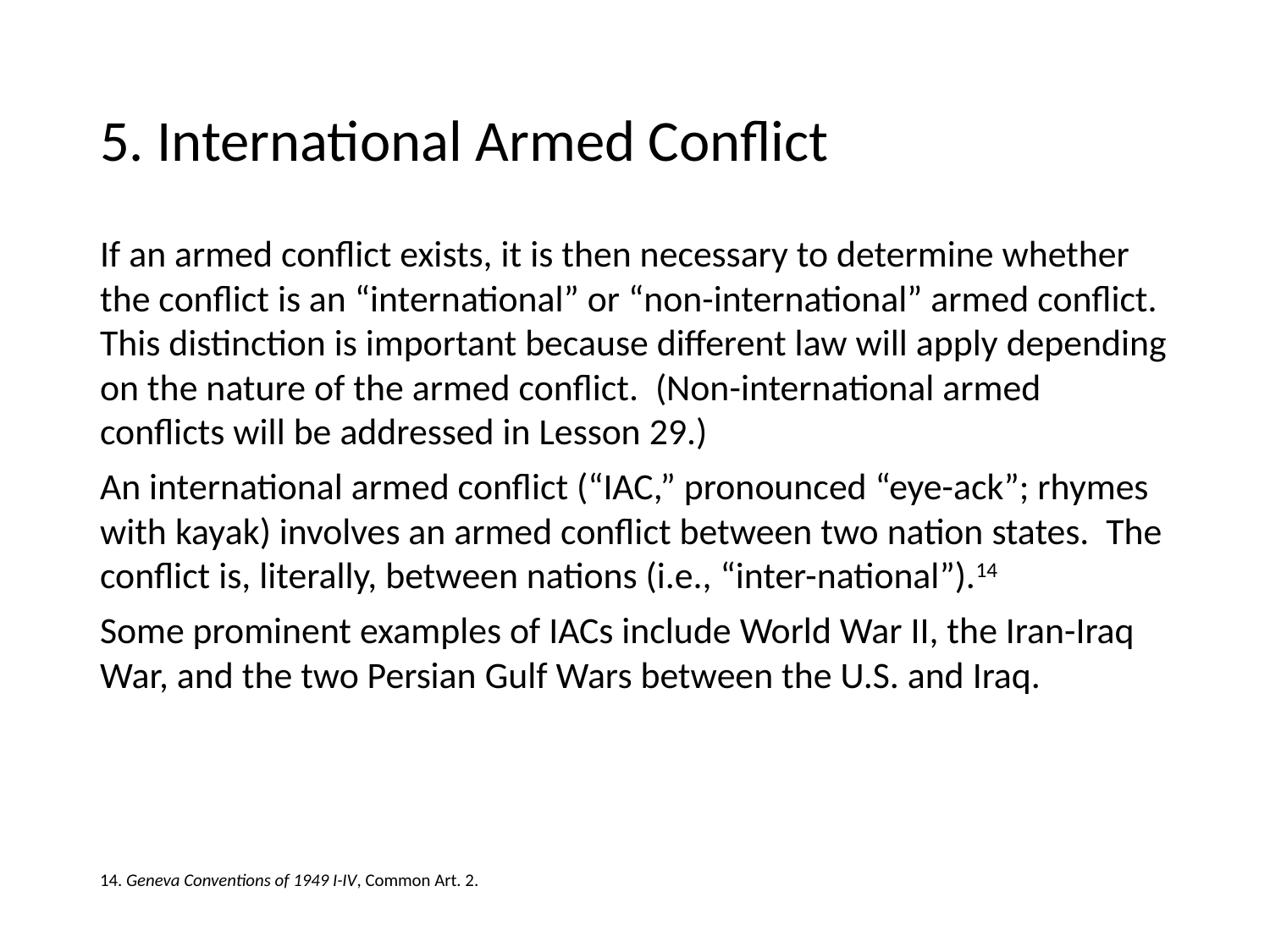

# 5. International Armed Conflict
If an armed conflict exists, it is then necessary to determine whether the conflict is an “international” or “non-international” armed conflict.  This distinction is important because different law will apply depending on the nature of the armed conflict.  (Non-international armed conflicts will be addressed in Lesson 29.)
An international armed conflict (“IAC,” pronounced “eye-ack”; rhymes with kayak) involves an armed conflict between two nation states.  The conflict is, literally, between nations (i.e., “inter-national”).14
Some prominent examples of IACs include World War II, the Iran-Iraq War, and the two Persian Gulf Wars between the U.S. and Iraq.

14. Geneva Conventions of 1949 I-IV, Common Art. 2.